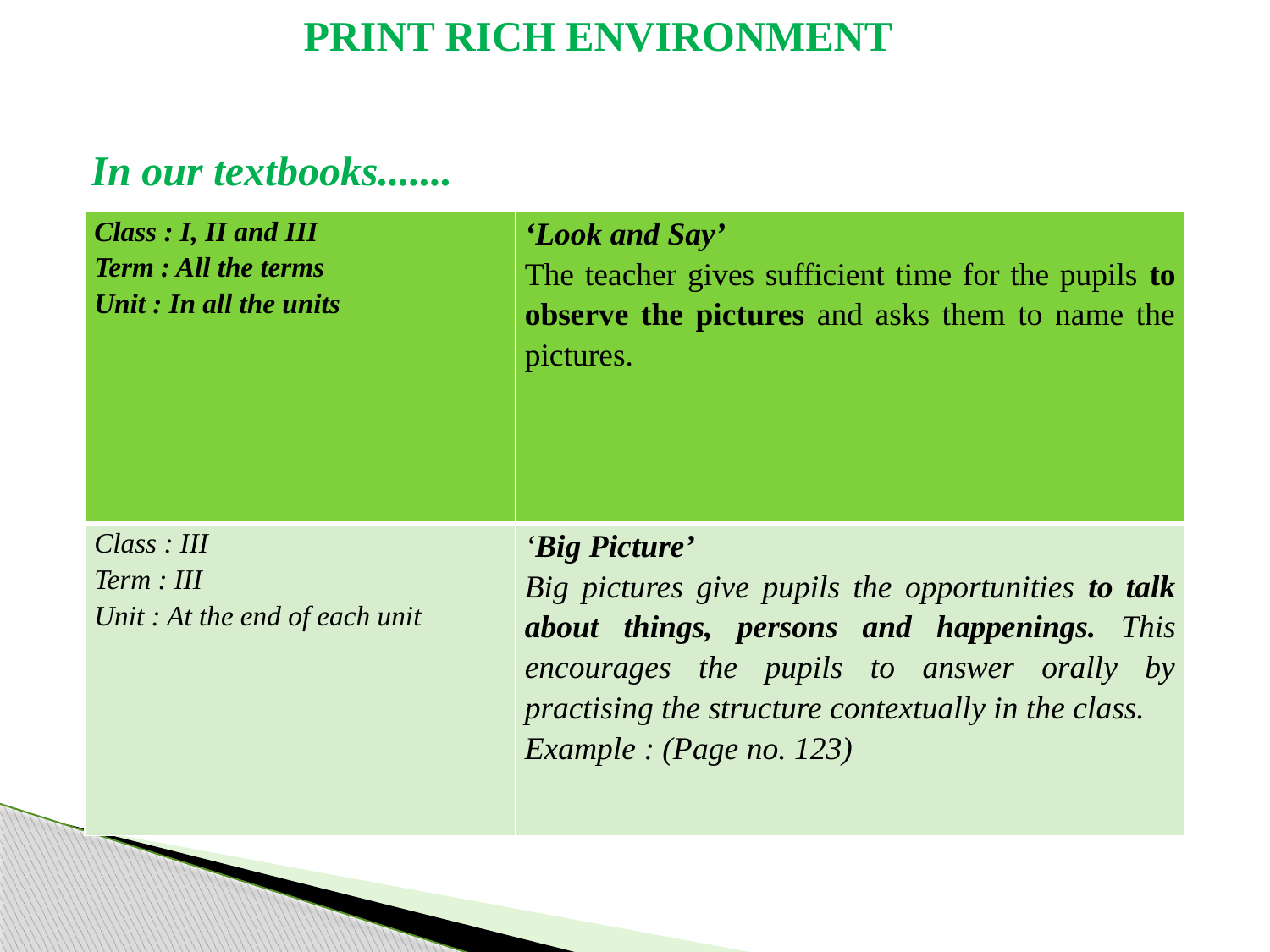

# PRINT RICH ENVIRONMENT
In our textbooks.......

| Class : I, II and III Term : All the terms Unit : In all the units | ‘Look and Say’ The teacher gives sufficient time for the pupils to observe the pictures and asks them to name the pictures. |
| --- | --- |
| Class : III Term : III Unit : At the end of each unit | ‘Big Picture’ Big pictures give pupils the opportunities to talk about things, persons and happenings. This encourages the pupils to answer orally by practising the structure contextually in the class. Example : (Page no. 123) |